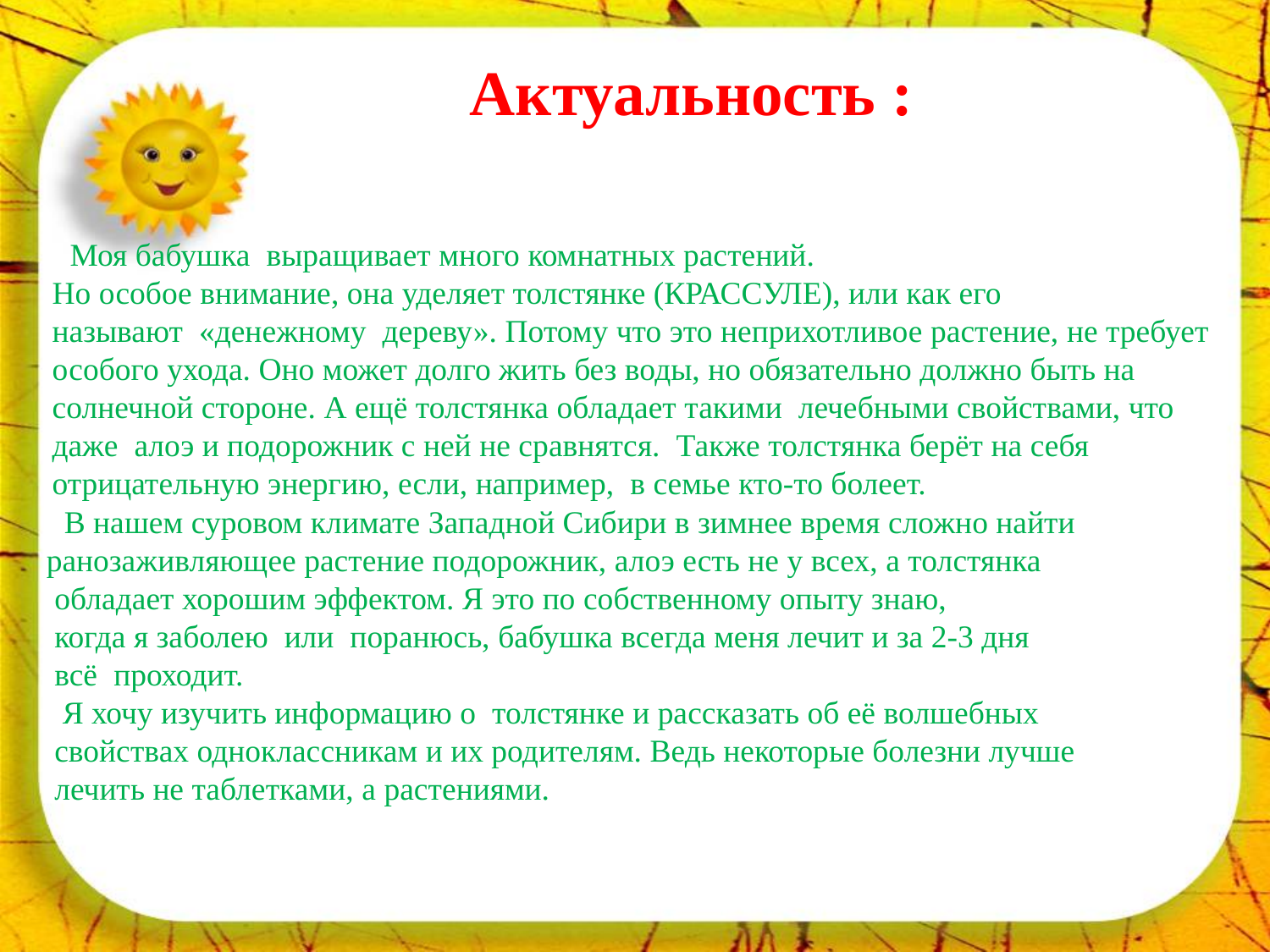

Актуальность :

  Моя бабушка  выращивает много комнатных растений.
Но особое внимание, она уделяет толстянке (КРАССУЛЕ), или как его
называют  «денежному  дереву». Потому что это неприхотливое растение, не требует особого ухода. Оно может долго жить без воды, но обязательно должно быть на солнечной стороне. А ещё толстянка обладает такими  лечебными свойствами, что даже  алоэ и подорожник с ней не сравнятся.  Также толстянка берёт на себя отрицательную энергию, если, например,  в семье кто-то болеет.

  В нашем суровом климате Западной Сибири в зимнее время сложно найти
ранозаживляющее растение подорожник, алоэ есть не у всех, а толстянка
 обладает хорошим эффектом. Я это по собственному опыту знаю,
 когда я заболею  или  поранюсь, бабушка всегда меня лечит и за 2-3 дня
 всё  проходит.
  Я хочу изучить информацию о  толстянке и рассказать об её волшебных
 свойствах одноклассникам и их родителям. Ведь некоторые болезни лучше
 лечить не таблетками, а растениями.